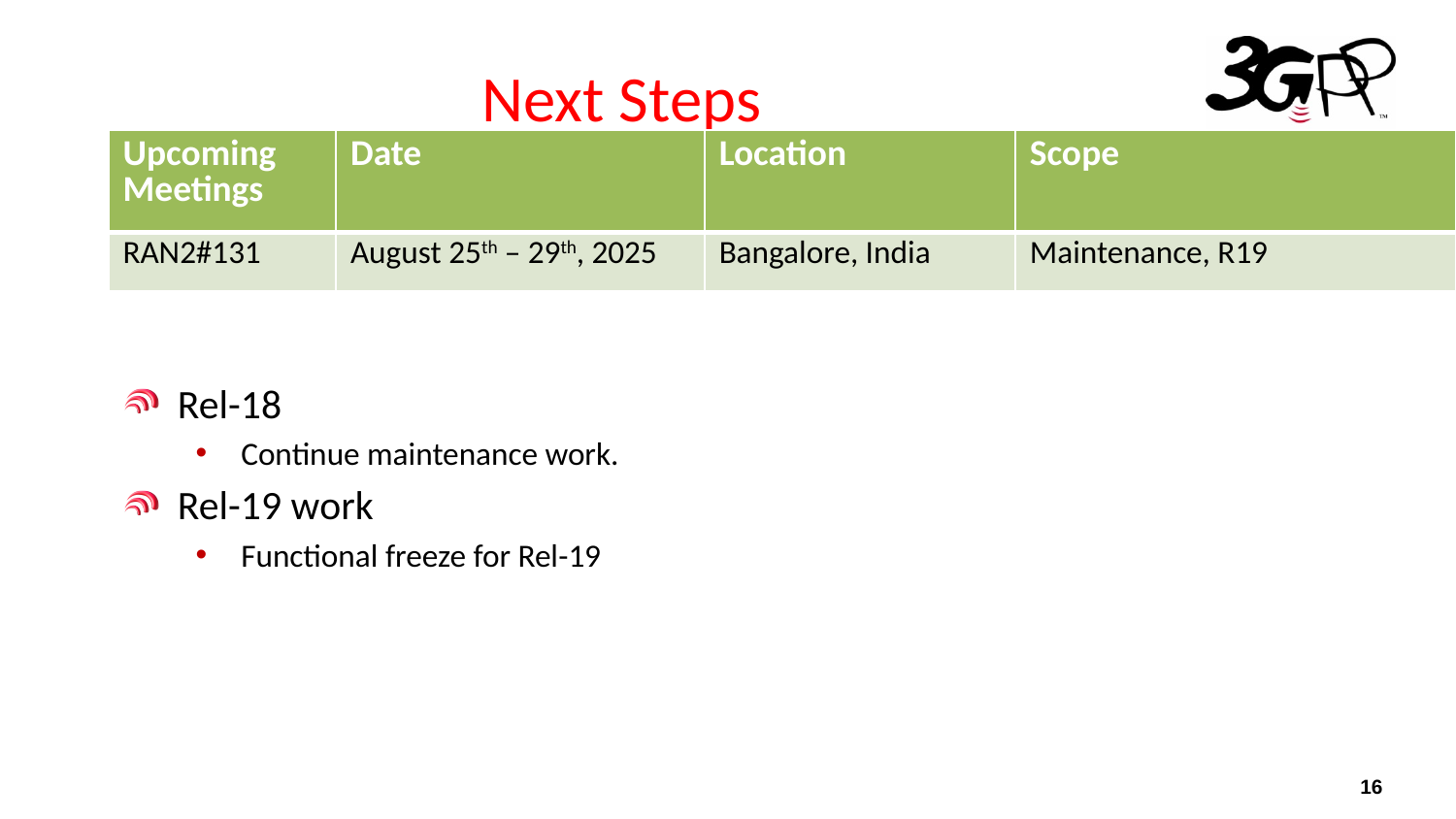

# Next Steps
| Upcoming Meetings | Date | Location | Scope |
| --- | --- | --- | --- |
| RAN2#131 | August 25th – 29th, 2025 | Bangalore, India | Maintenance, R19 |
Rel-18
Continue maintenance work.
Rel-19 work
Functional freeze for Rel-19